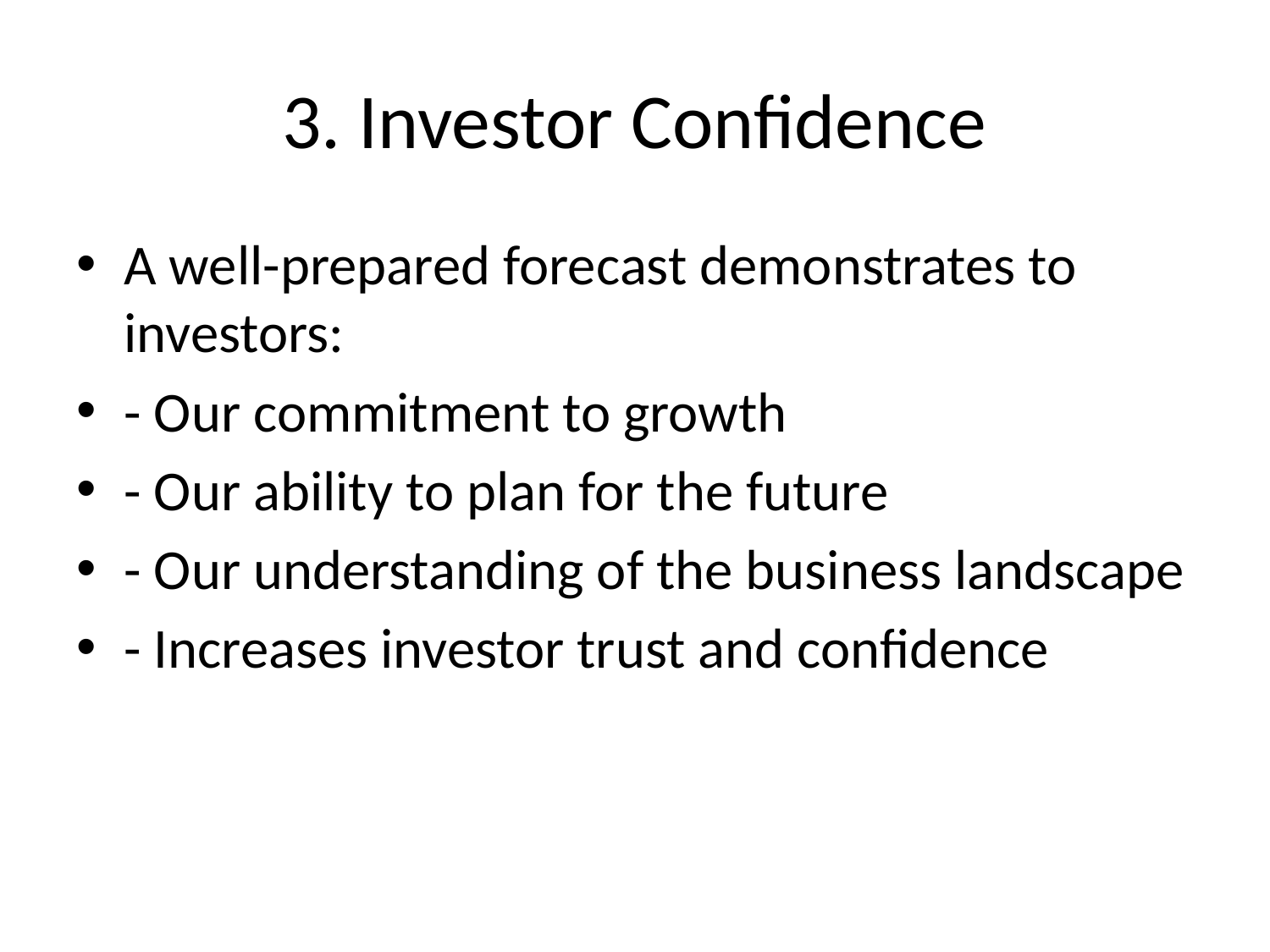

# 3. Investor Confidence
A well-prepared forecast demonstrates to investors:
- Our commitment to growth
- Our ability to plan for the future
- Our understanding of the business landscape
- Increases investor trust and confidence